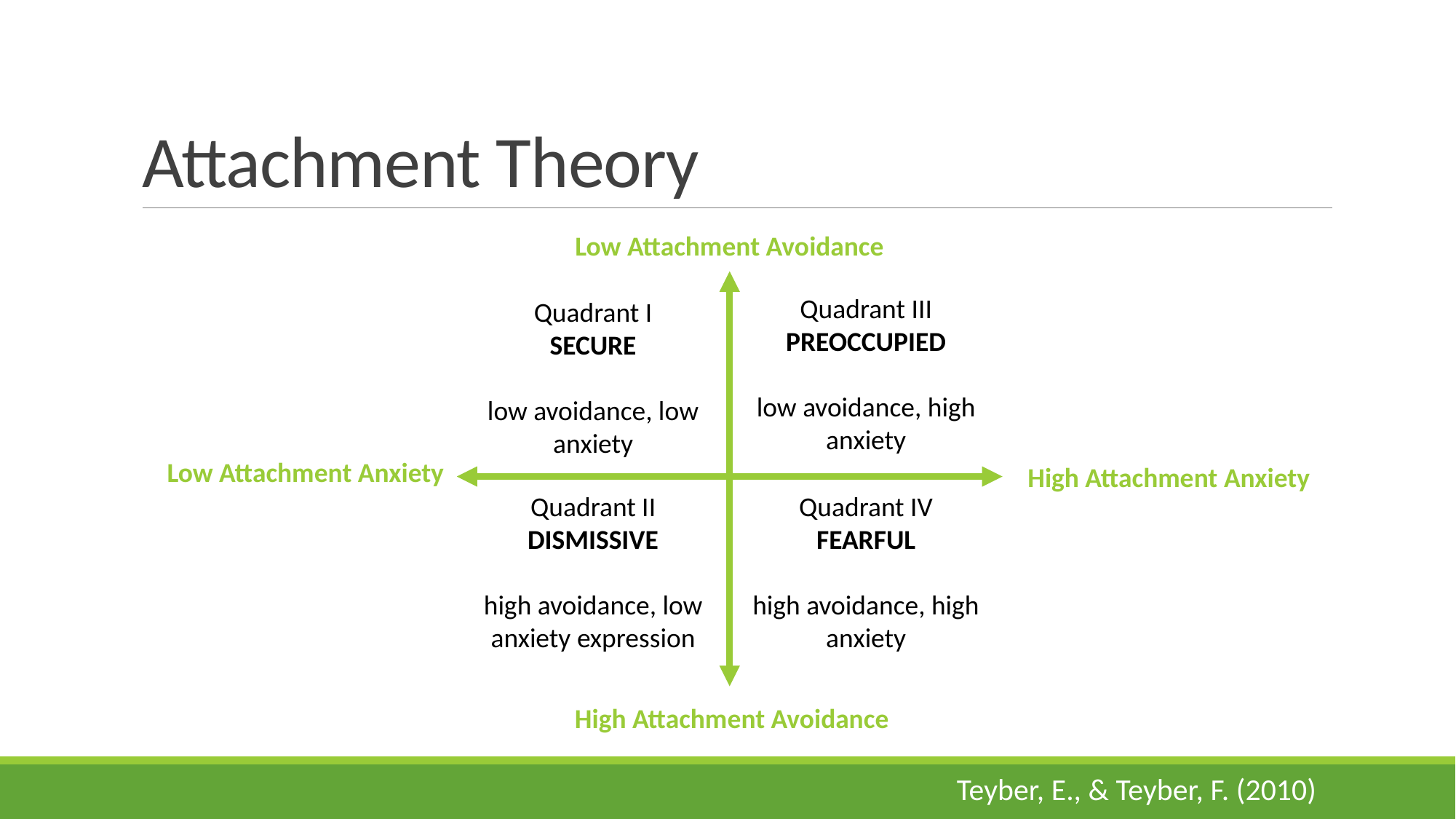

# Attachment Theory
Low Attachment Avoidance
Quadrant III
PREOCCUPIED

low avoidance, high anxiety
Quadrant I
SECURE

low avoidance, low anxiety
Low Attachment Anxiety
High Attachment Anxiety
Quadrant IV
FEARFUL

high avoidance, high anxiety
Quadrant II
DISMISSIVE

high avoidance, low anxiety expression
High Attachment Avoidance
Teyber, E., & Teyber, F. (2010)